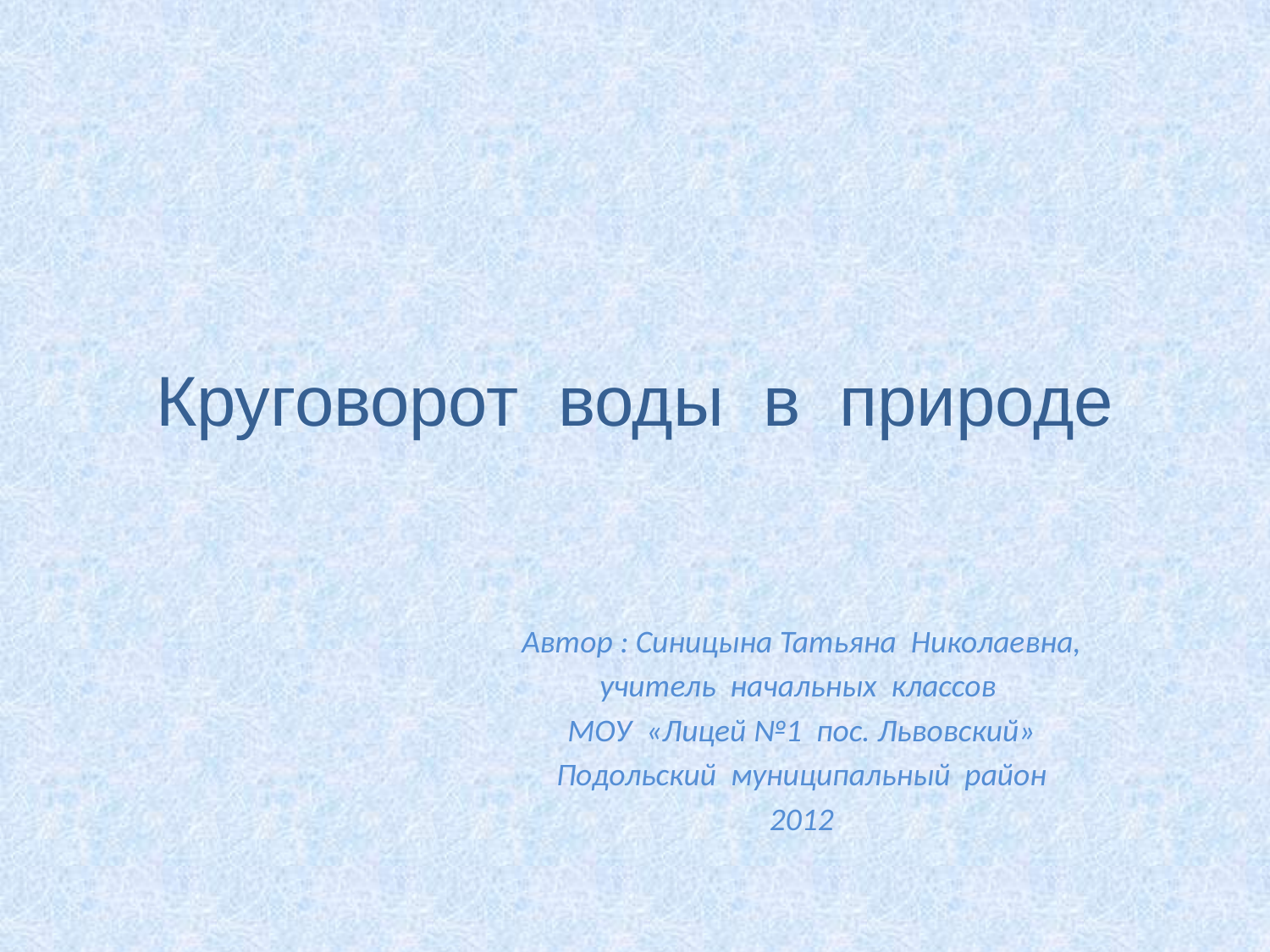

# Круговорот  воды  в  природе
Автор : Синицына Татьяна  Николаевна,
учитель  начальных  классов
МОУ  «Лицей №1  пос. Львовский»
Подольский  муниципальный  район
2012